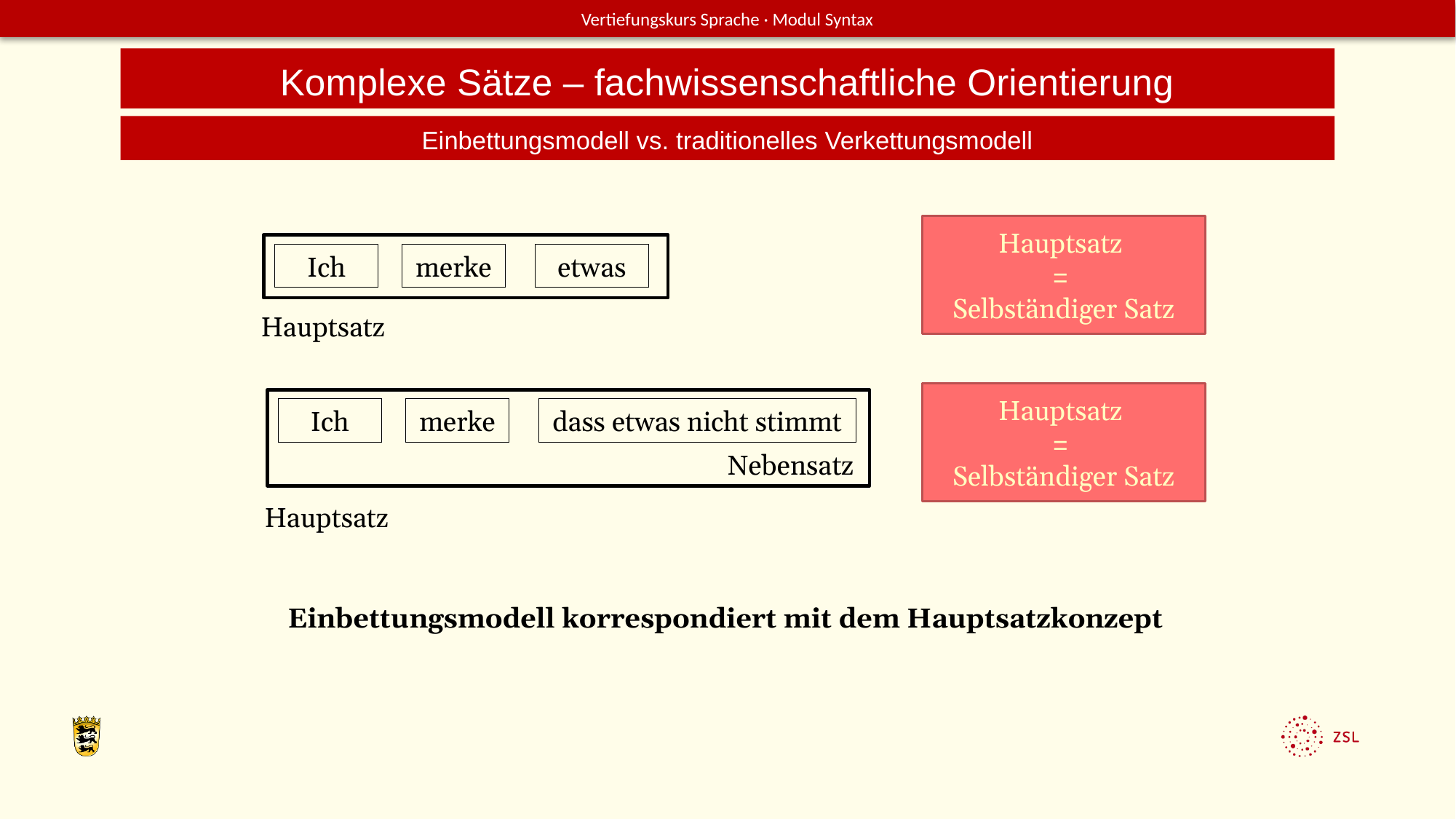

Komplexe Sätze – fachwissenschaftliche Orientierung
Einbettungsmodell vs. traditionelles Verkettungsmodell
Hauptsatz
=
Selbständiger Satz

Ich
merke
etwas
Hauptsatz
Hauptsatz
=
Selbständiger Satz

Ich
merke
dass etwas nicht stimmt
Nebensatz
Hauptsatz
Einbettungsmodell korrespondiert mit dem Hauptsatzkonzept